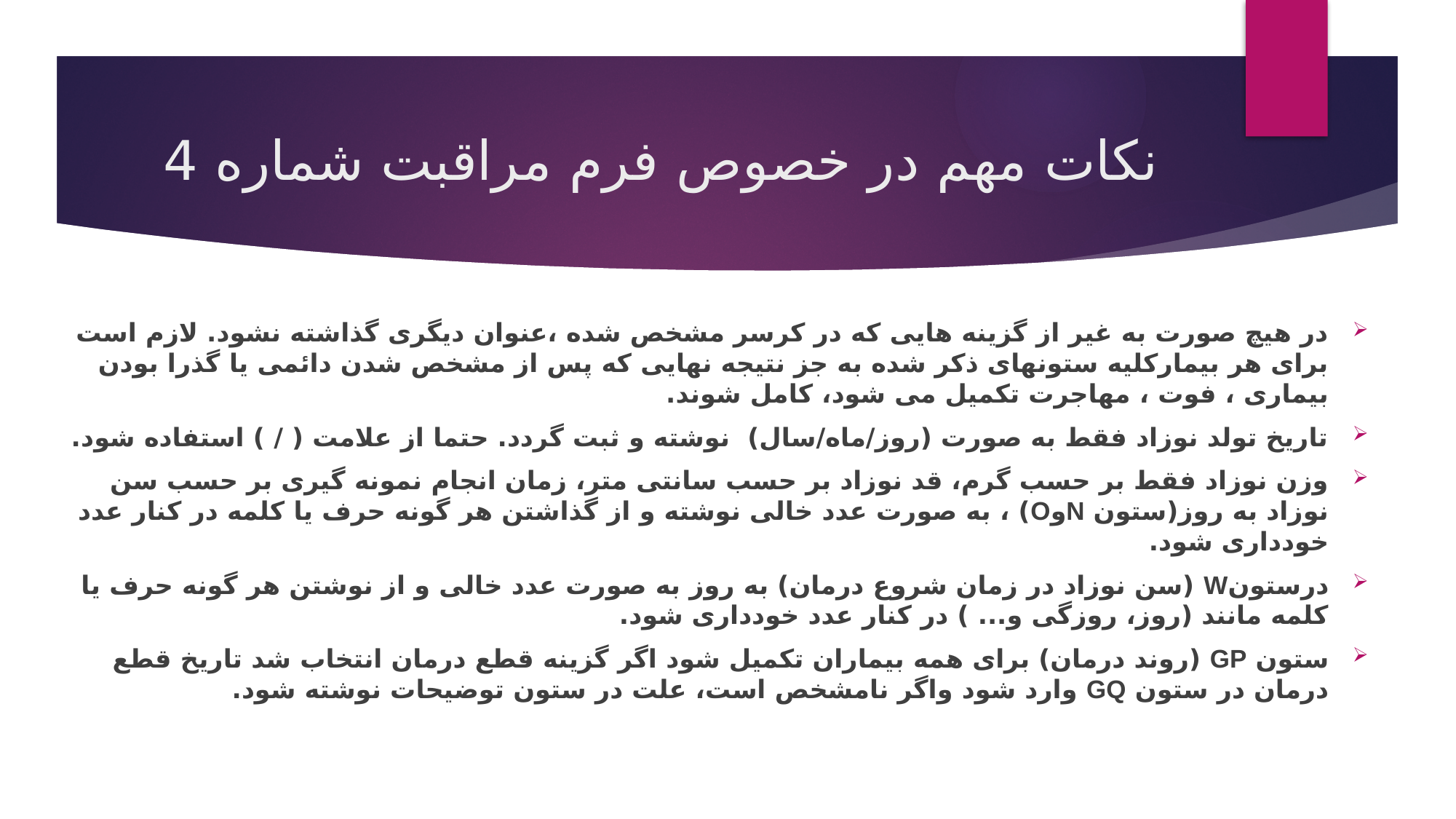

# نکات مهم در خصوص فرم مراقبت شماره 4
در هیچ صورت به غیر از گزینه هایی که در کرسر مشخص شده ،عنوان دیگری گذاشته نشود. لازم است برای هر بیمارکلیه ستونهای ذکر شده به جز نتیجه نهایی که پس از مشخص شدن دائمی یا گذرا بودن بیماری ، فوت ، مهاجرت تکمیل می شود، کامل شوند.
تاریخ تولد نوزاد فقط به صورت (روز/ماه/سال)  نوشته و ثبت گردد. حتما از علامت ( / ) استفاده شود.
وزن نوزاد فقط بر حسب گرم، قد نوزاد بر حسب سانتی متر، زمان انجام نمونه گیری بر حسب سن نوزاد به روز(ستون NوO) ، به صورت عدد خالی نوشته و از گذاشتن هر گونه حرف یا کلمه در کنار عدد خودداری شود.
درستونW (سن نوزاد در زمان شروع درمان) به روز به صورت عدد خالی و از نوشتن هر گونه حرف یا کلمه مانند (روز، روزگی و... ) در کنار عدد خودداری شود.
ستون GP (روند درمان) برای همه بیماران تکمیل شود اگر گزینه قطع درمان انتخاب شد تاریخ قطع درمان در ستون GQ وارد شود واگر نامشخص است، علت در ستون توضیحات نوشته شود.